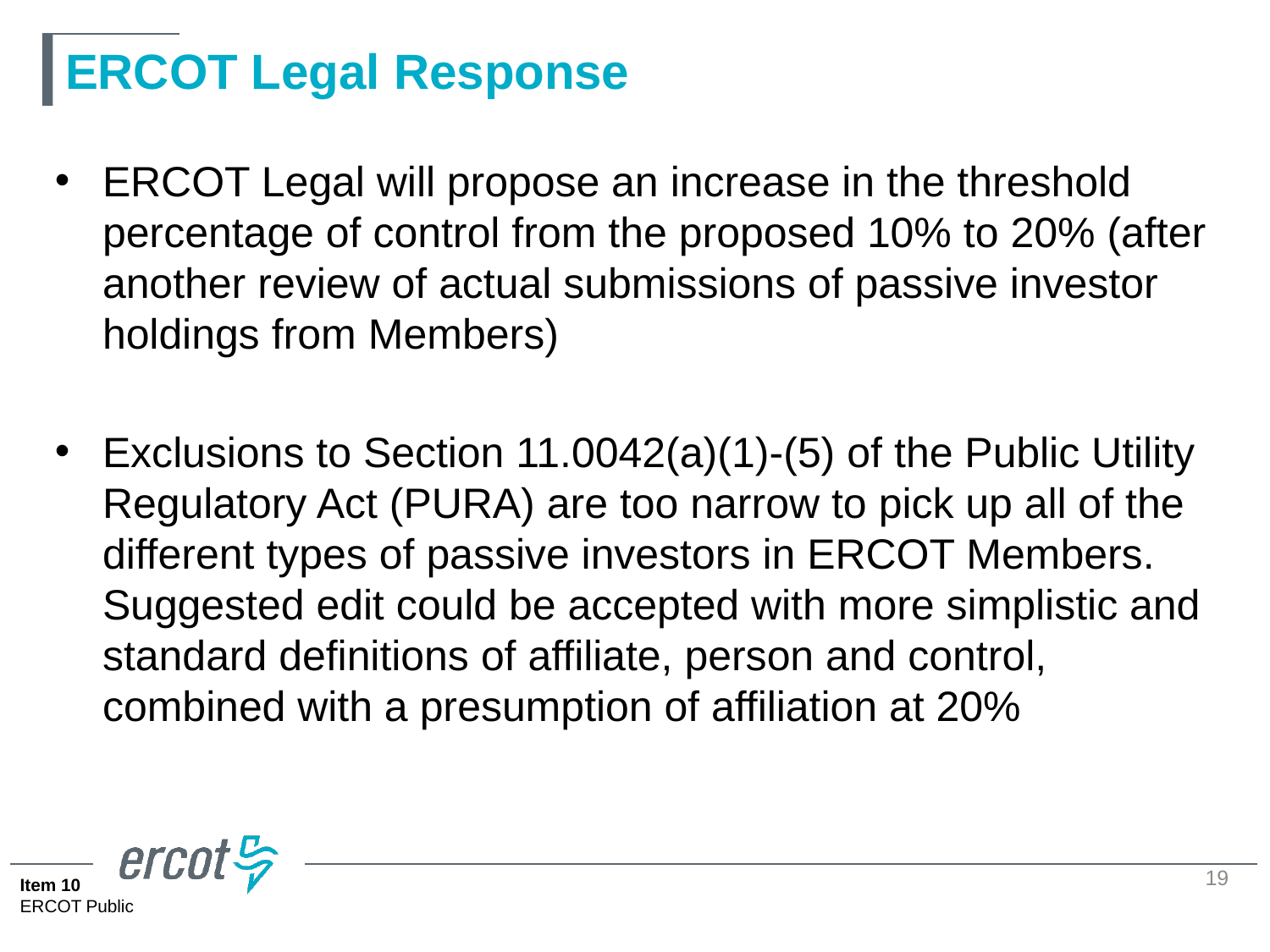

# ERCOT Legal Response
ERCOT Legal will propose an increase in the threshold percentage of control from the proposed 10% to 20% (after another review of actual submissions of passive investor holdings from Members)

Exclusions to Section 11.0042(a)(1)-(5) of the Public Utility Regulatory Act (PURA) are too narrow to pick up all of the different types of passive investors in ERCOT Members. Suggested edit could be accepted with more simplistic and standard definitions of affiliate, person and control, combined with a presumption of affiliation at 20%

19